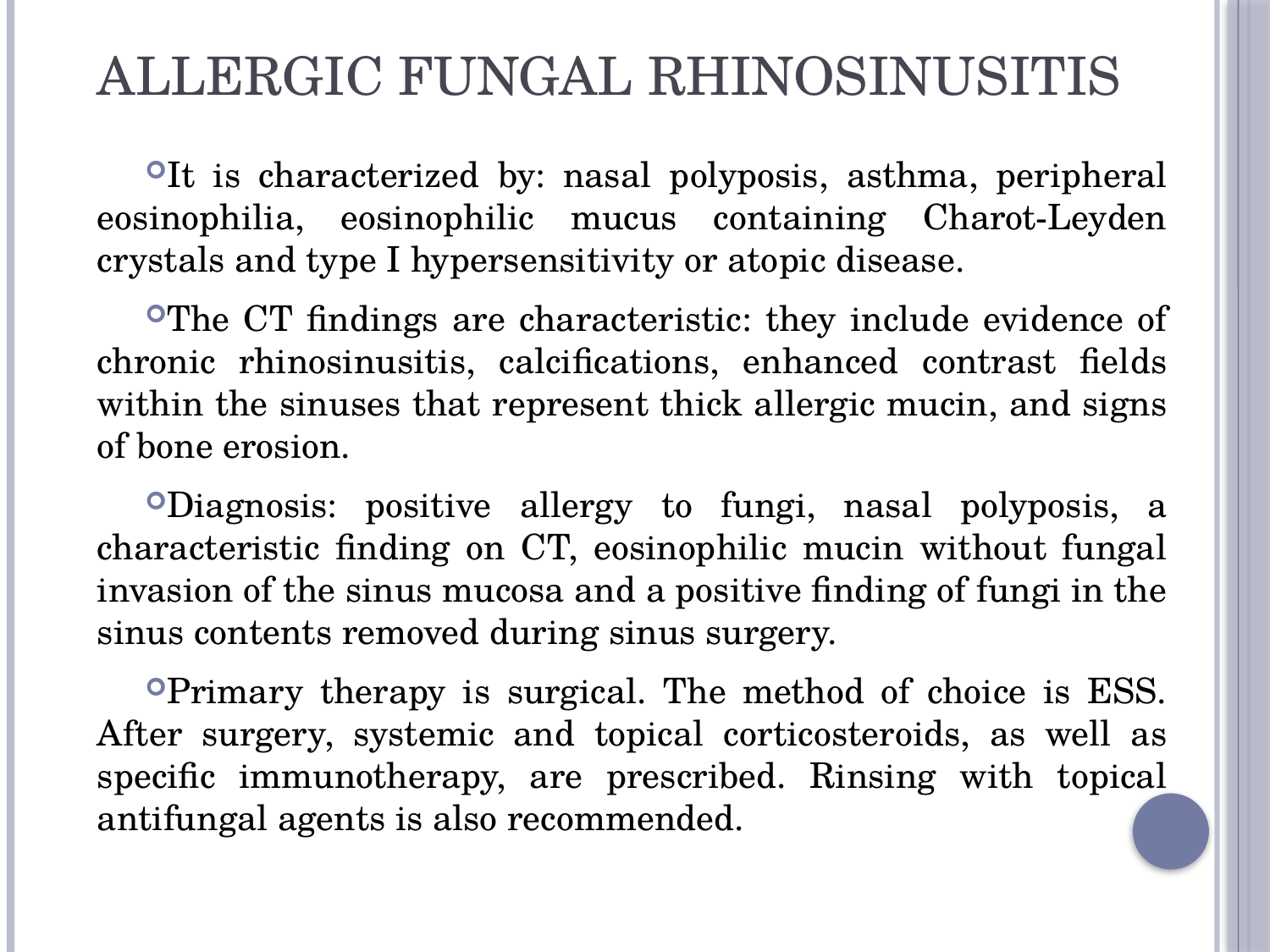

# allergic fungal rhinosinusitis
It is characterized by: nasal polyposis, asthma, peripheral eosinophilia, eosinophilic mucus containing Charot-Leyden crystals and type I hypersensitivity or atopic disease.

The CT findings are characteristic: they include evidence of chronic rhinosinusitis, calcifications, enhanced contrast fields within the sinuses that represent thick allergic mucin, and signs of bone erosion.

Diagnosis: positive allergy to fungi, nasal polyposis, a characteristic finding on CT, eosinophilic mucin without fungal invasion of the sinus mucosa and a positive finding of fungi in the sinus contents removed during sinus surgery.

Primary therapy is surgical. The method of choice is ESS. After surgery, systemic and topical corticosteroids, as well as specific immunotherapy, are prescribed. Rinsing with topical antifungal agents is also recommended.